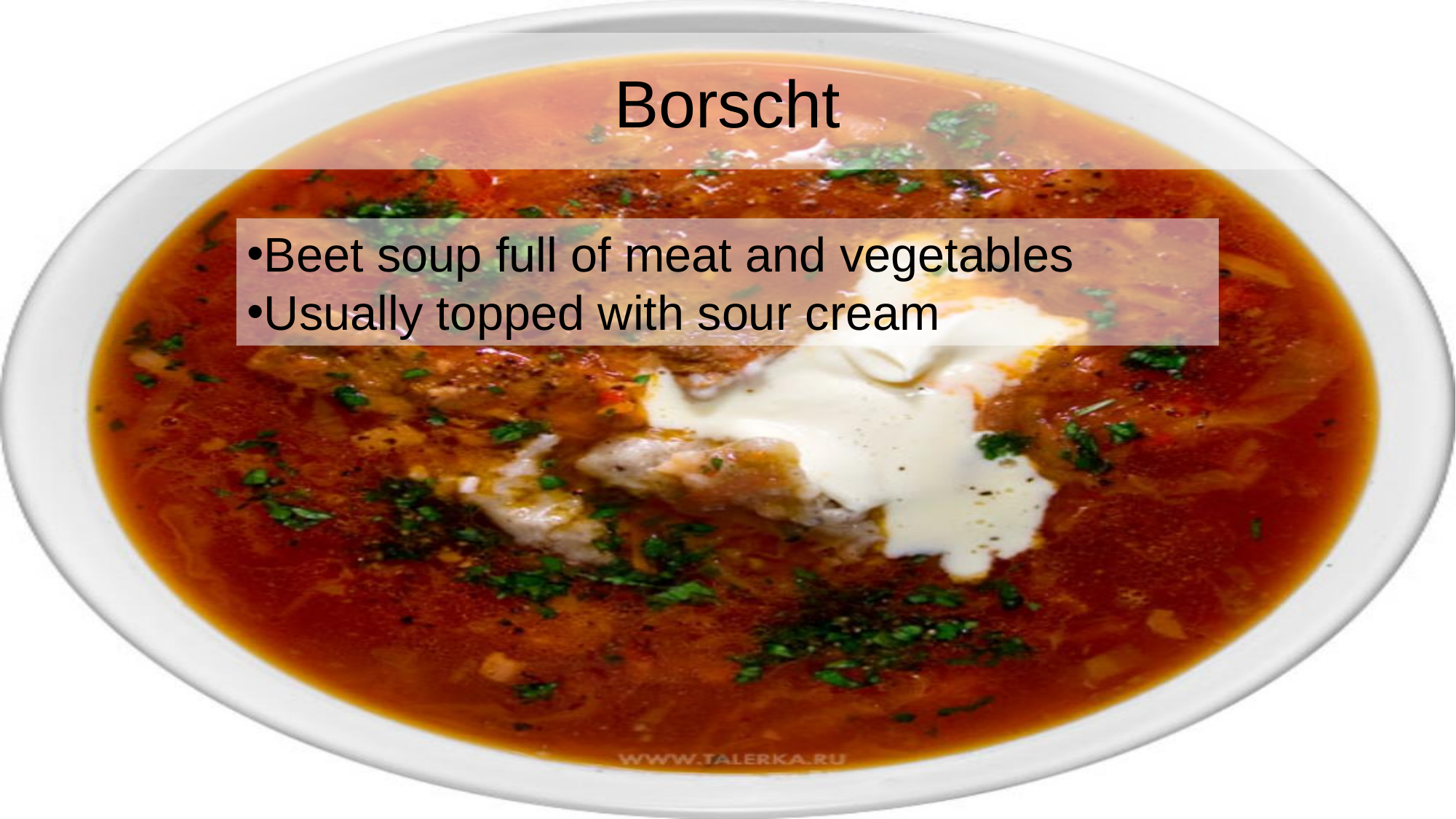

# Borscht
Beet soup full of meat and vegetables
Usually topped with sour cream